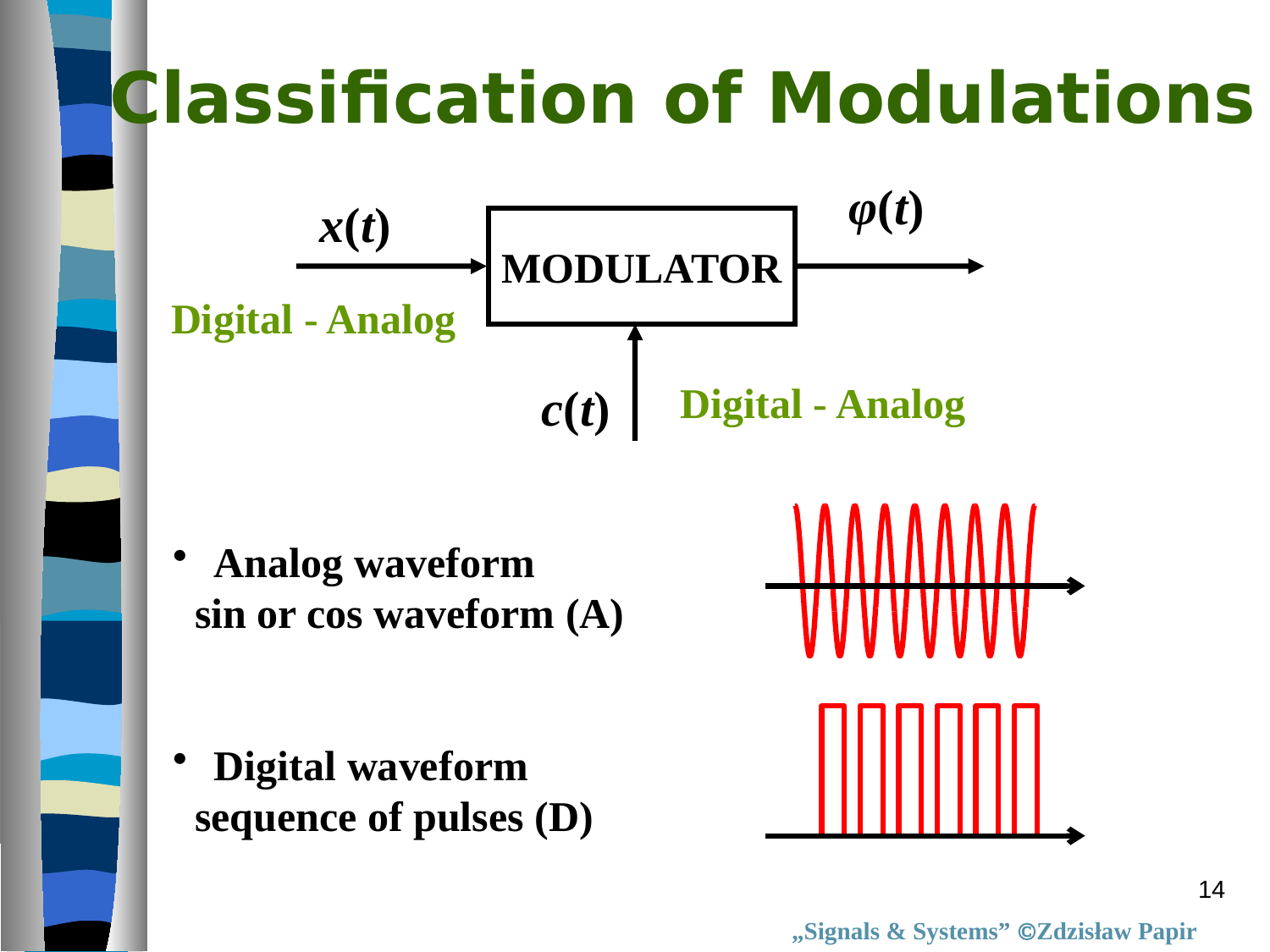

Classification of Modulations
φ(t)
x(t)

MODULATOR

c(t)

Digital - Analog
Digital - Analog

 Analog waveform
  sin or cos waveform (A)

 Digital waveform
  sequence of pulses (D)

14
„Signals & Systems” ©Zdzisław Papir